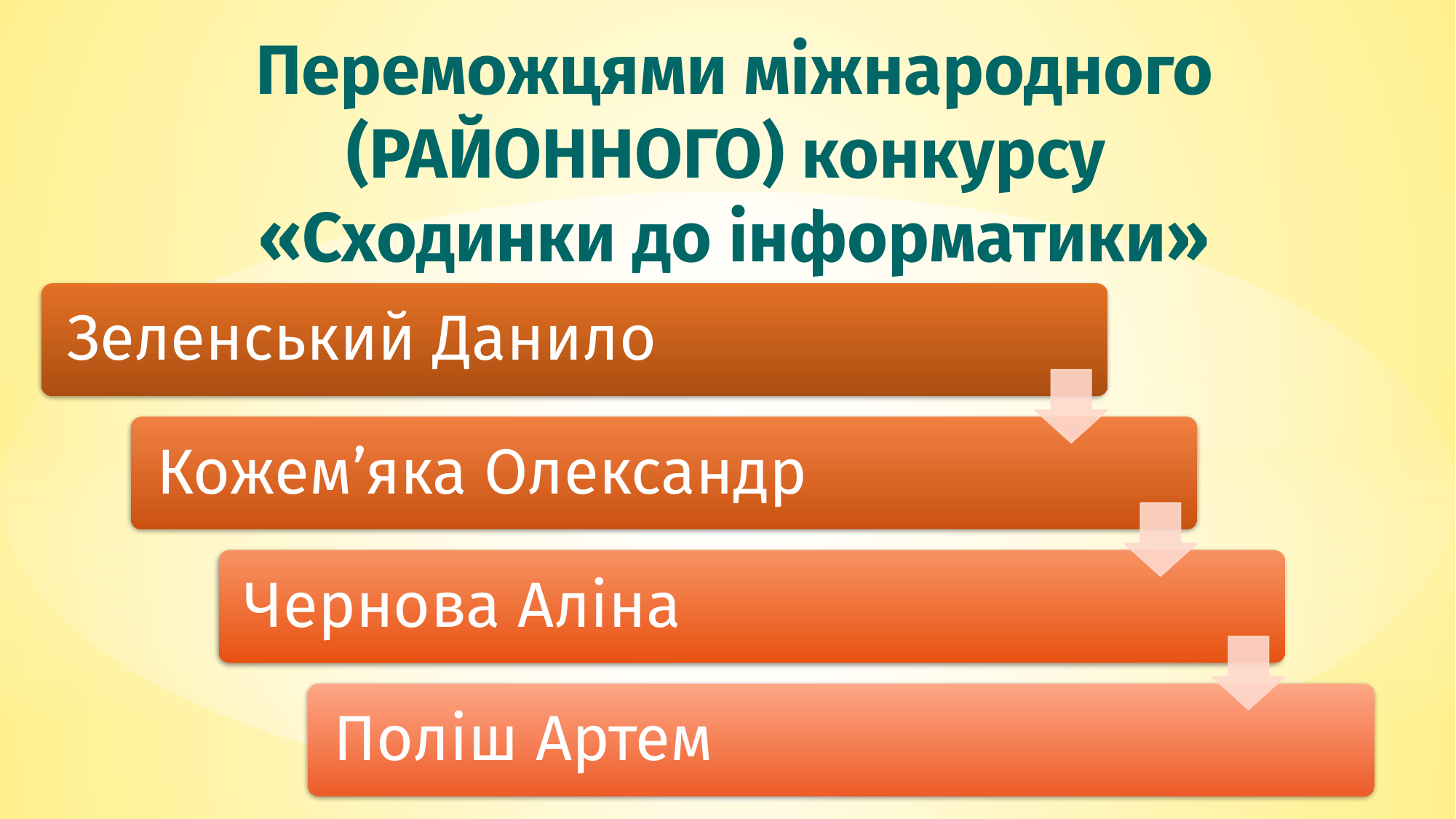

Переможцями міжнародного (РАЙОННОГО) конкурсу
«Сходинки до інформатики»
Зеленський Данило
Кожем’яка Олександр
Чернова Аліна
Поліш Артем